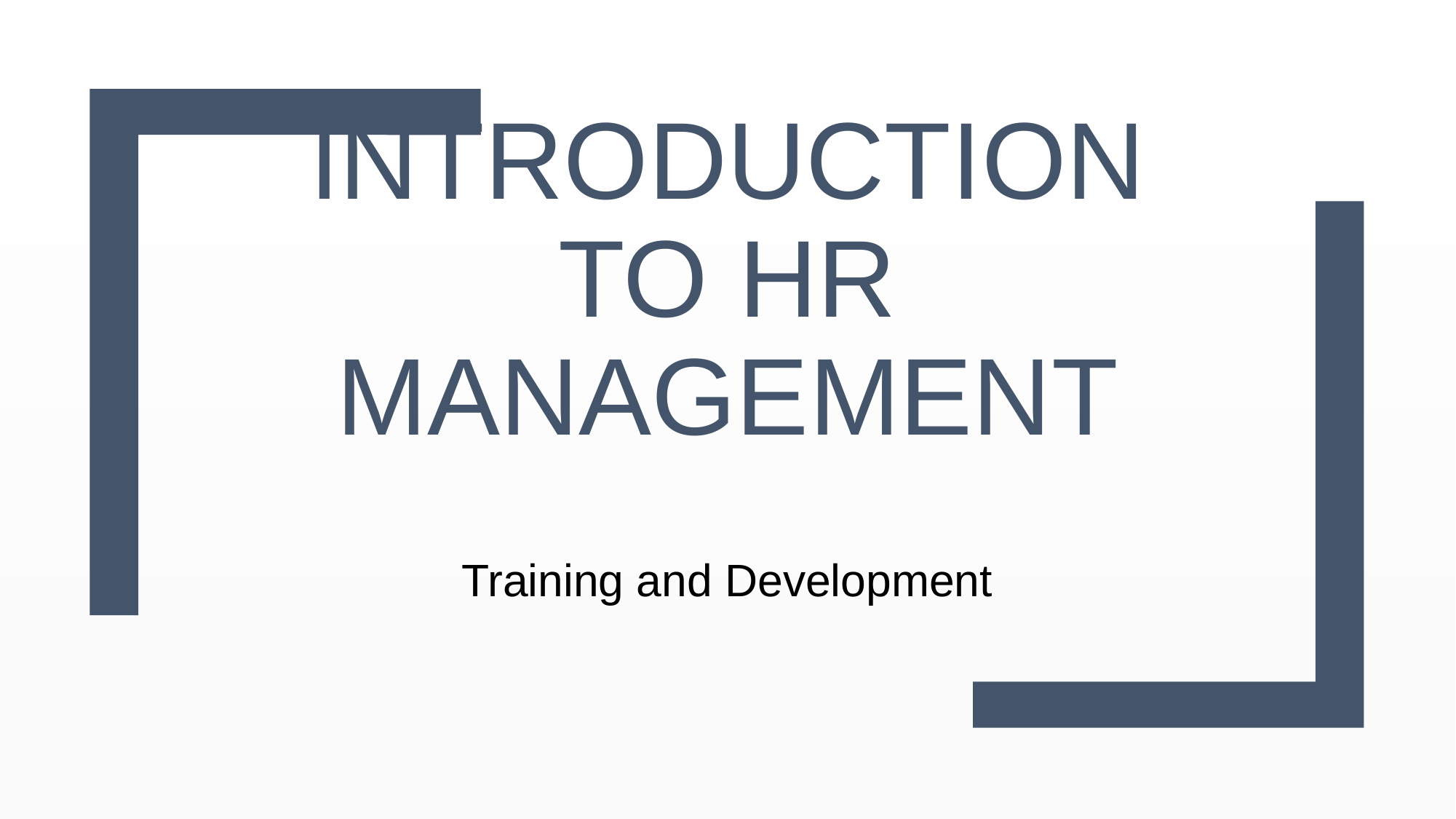

# Introduction to HR Management

Training and Development